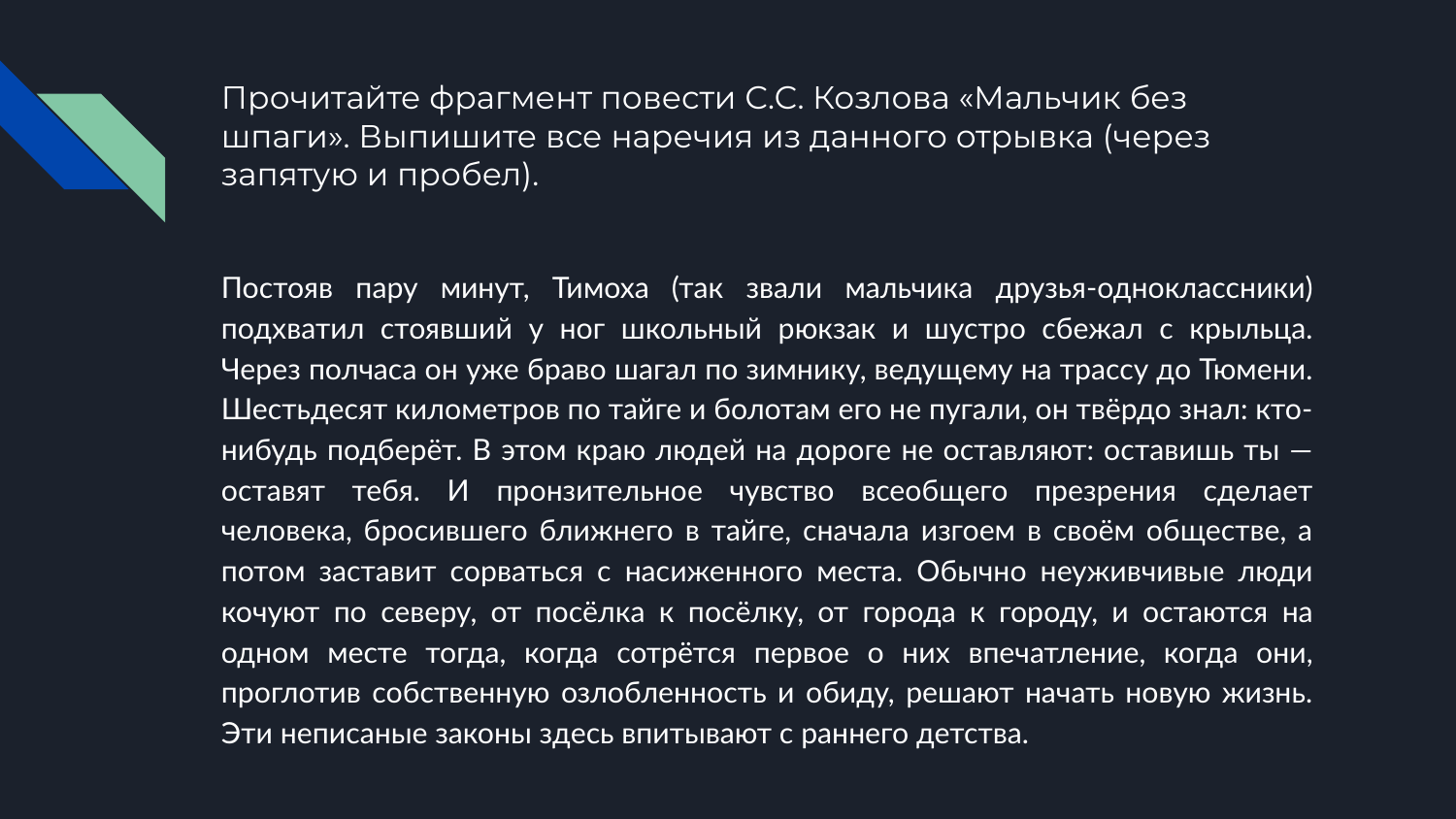

# Прочитайте фрагмент повести С.С. Козлова «Мальчик без шпаги». Выпишите все наречия из данного отрывка (через запятую и пробел).
Постояв пару минут, Тимоха (так звали мальчика друзья-одноклассники) подхватил стоявший у ног школьный рюкзак и шустро сбежал с крыльца. Через полчаса он уже браво шагал по зимнику, ведущему на трассу до Тюмени. Шестьдесят километров по тайге и болотам его не пугали, он твёрдо знал: кто-нибудь подберёт. В этом краю людей на дороге не оставляют: оставишь ты — оставят тебя. И пронзительное чувство всеобщего презрения сделает человека, бросившего ближнего в тайге, сначала изгоем в своём обществе, а потом заставит сорваться с насиженного места. Обычно неуживчивые люди кочуют по северу, от посёлка к посёлку, от города к городу, и остаются на одном месте тогда, когда сотрётся первое о них впечатление, когда они, проглотив собственную озлобленность и обиду, решают начать новую жизнь. Эти неписаные законы здесь впитывают с раннего детства.